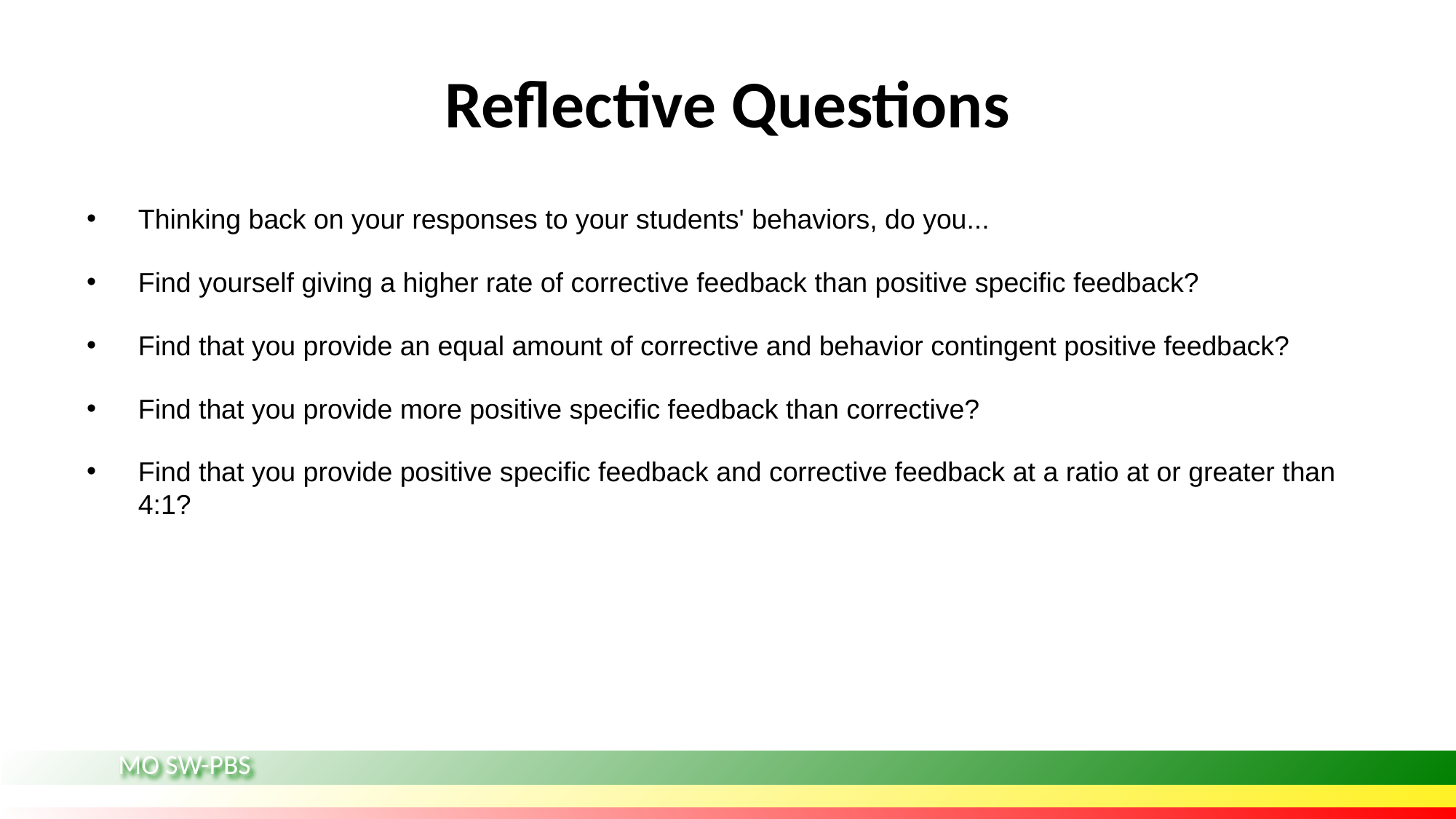

# Reflective Questions
Thinking back on your responses to your students' behaviors, do you...
Find yourself giving a higher rate of corrective feedback than positive specific feedback?
Find that you provide an equal amount of corrective and behavior contingent positive feedback?
Find that you provide more positive specific feedback than corrective?
Find that you provide positive specific feedback and corrective feedback at a ratio at or greater than 4:1?